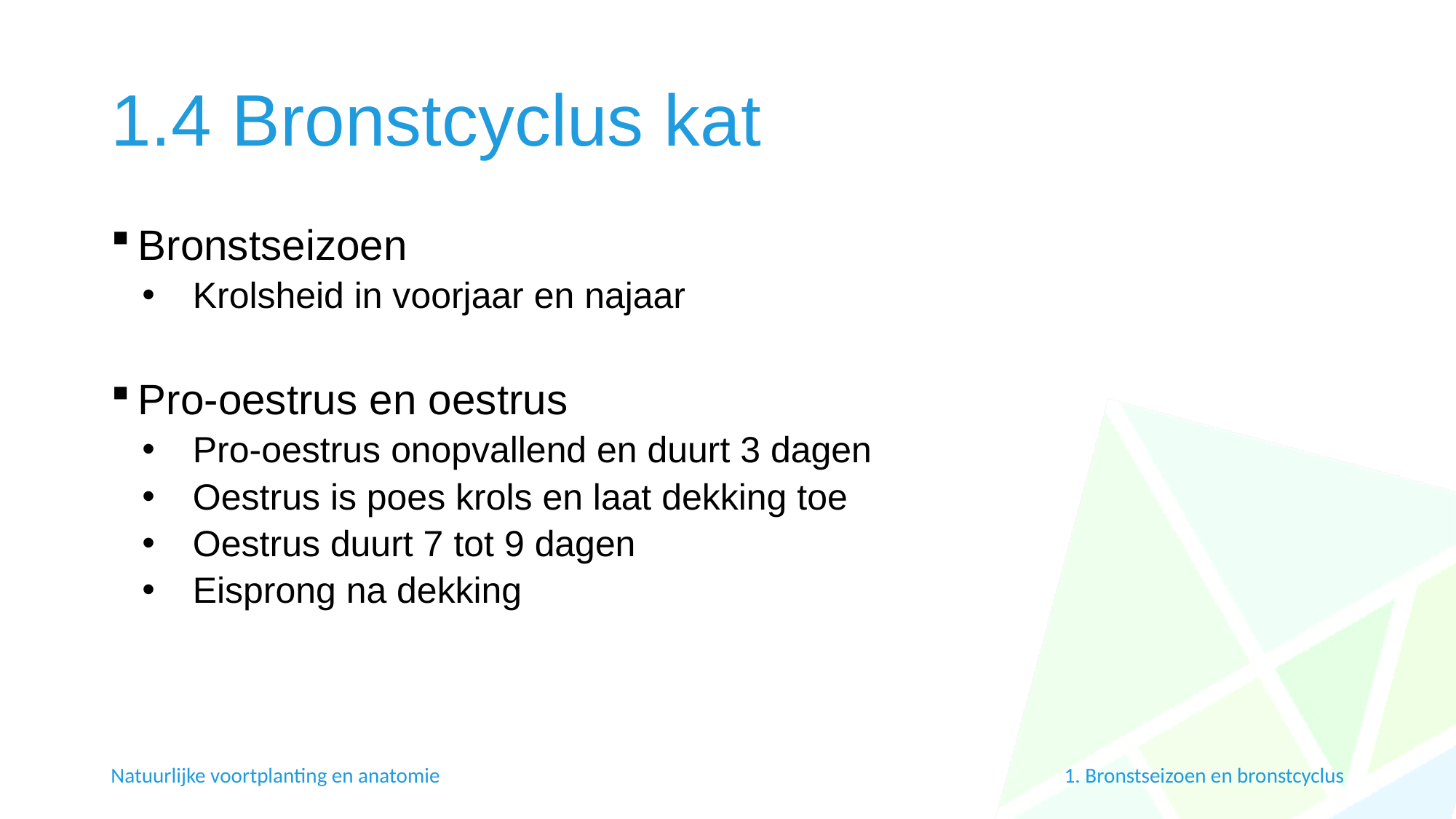

# 1.4 Bronstcyclus kat
Bronstseizoen
Krolsheid in voorjaar en najaar

Pro-oestrus en oestrus
Pro-oestrus onopvallend en duurt 3 dagen
Oestrus is poes krols en laat dekking toe
Oestrus duurt 7 tot 9 dagen
Eisprong na dekking

1. Bronstseizoen en bronstcyclus
Natuurlijke voortplanting en anatomie